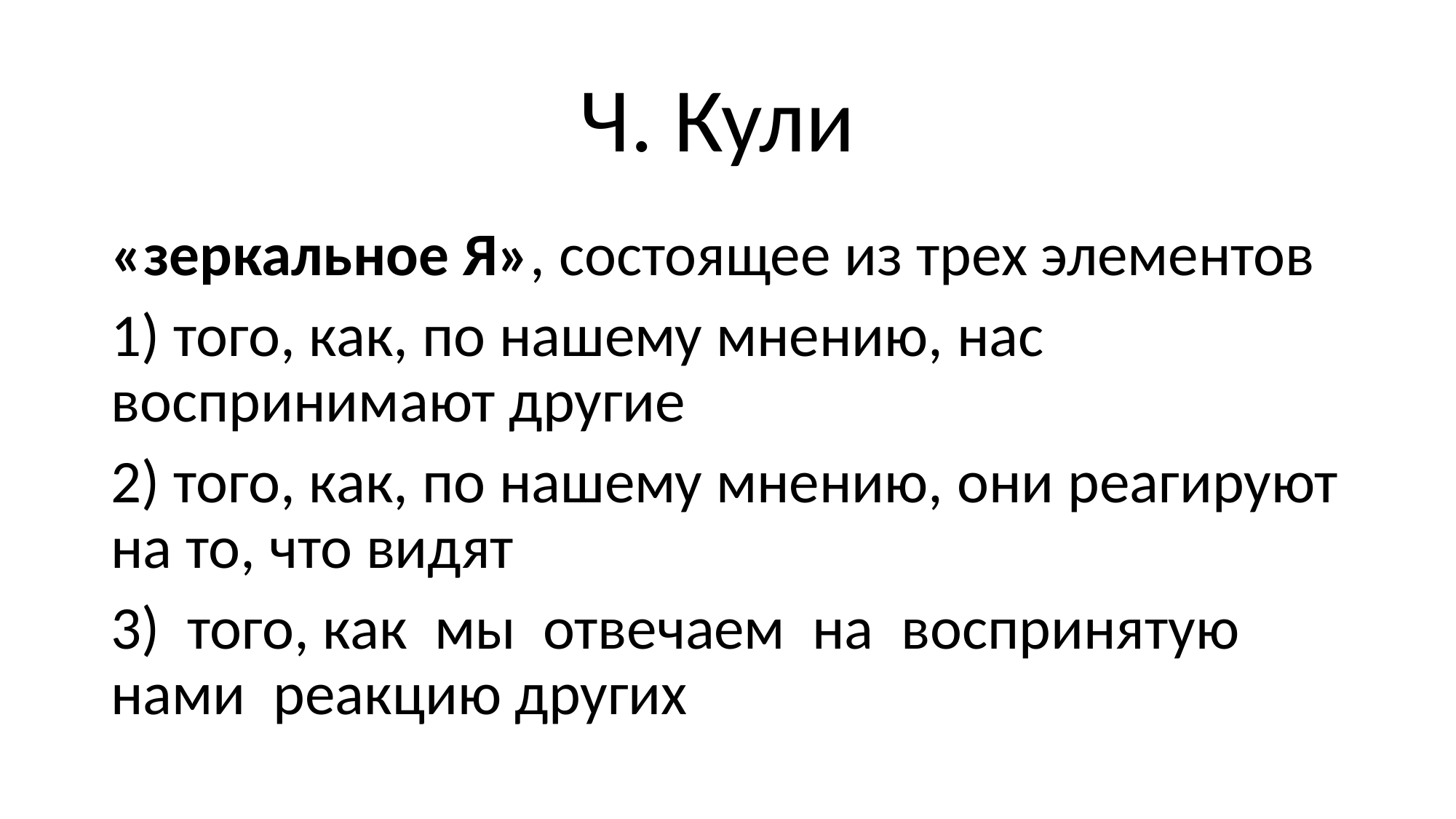

# Ч. Кули
«зеркальное Я», состоящее из трех элементов
1) того, как, по нашему мнению, нас воспринимают другие
2) того, как, по нашему мнению, они реагируют на то, что видят
3)  того, как  мы  отвечаем  на  воспринятую нами  реакцию других